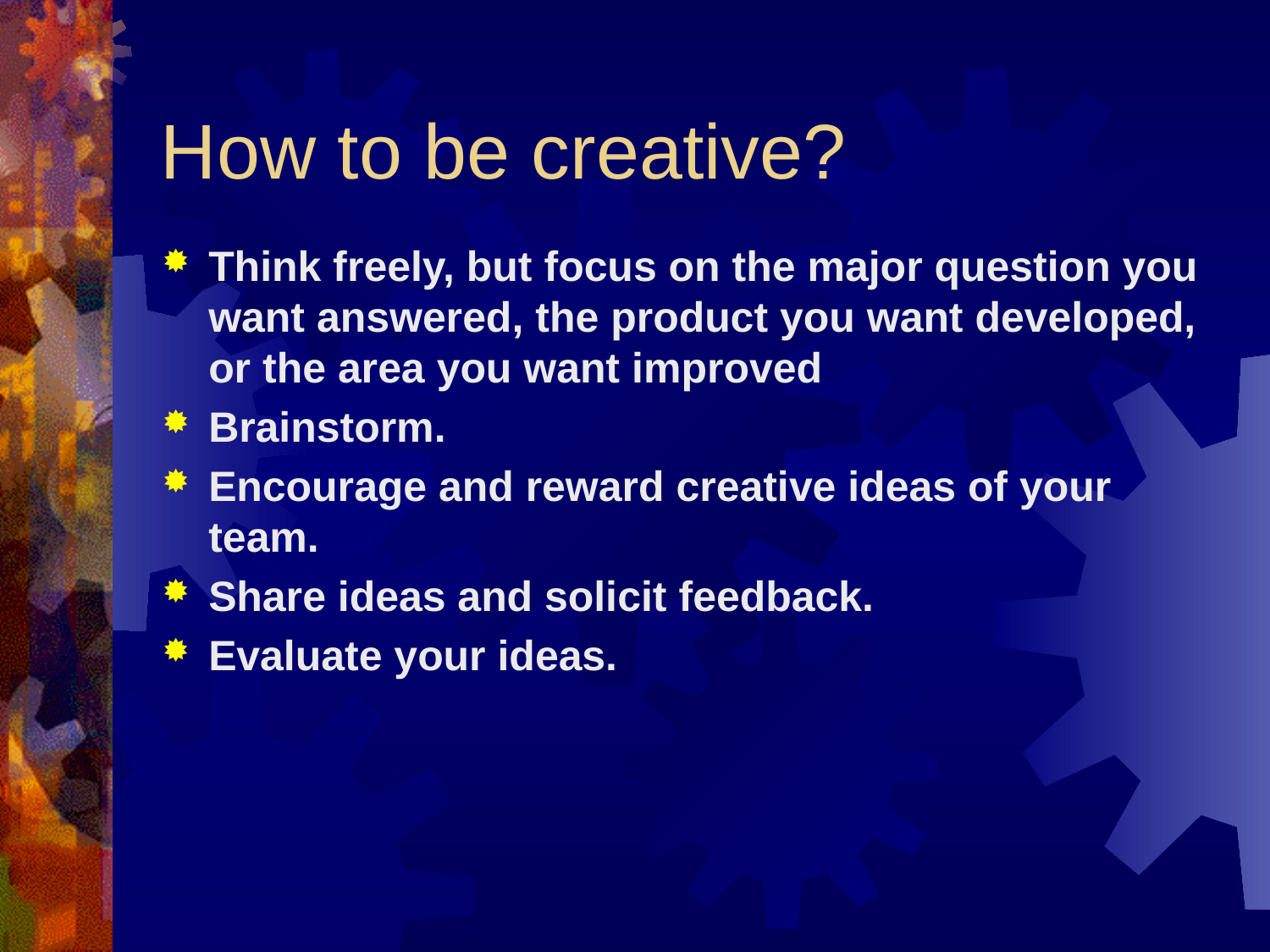

# How to be creative?
Think freely, but focus on the major question you want answered, the product you want developed, or the area you want improved
Brainstorm.
Encourage and reward creative ideas of your team.
Share ideas and solicit feedback.
Evaluate your ideas.